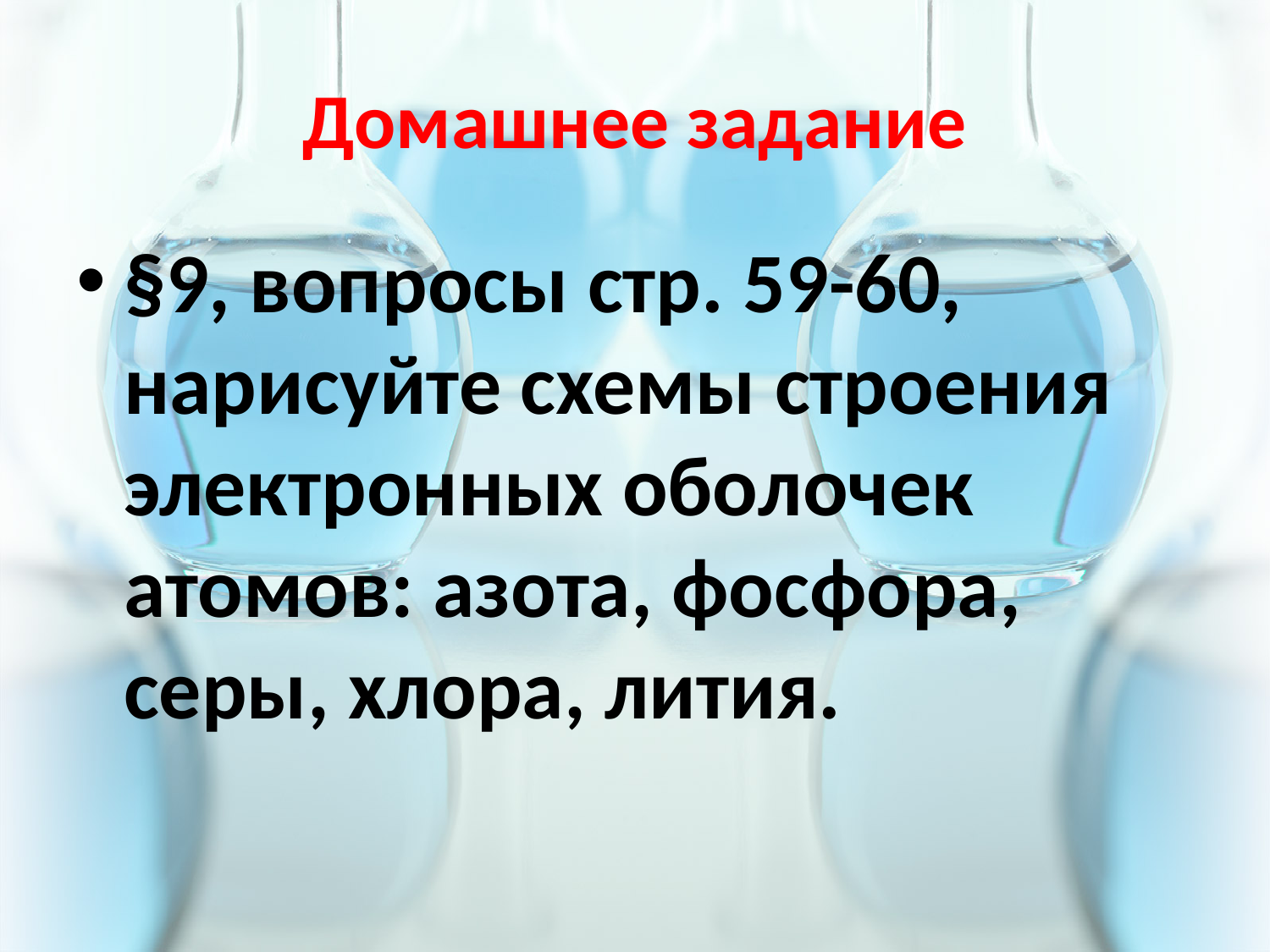

# Домашнее задание
§9, вопросы стр. 59-60, нарисуйте схемы строения электронных оболочек атомов: азота, фосфора, серы, хлора, лития.